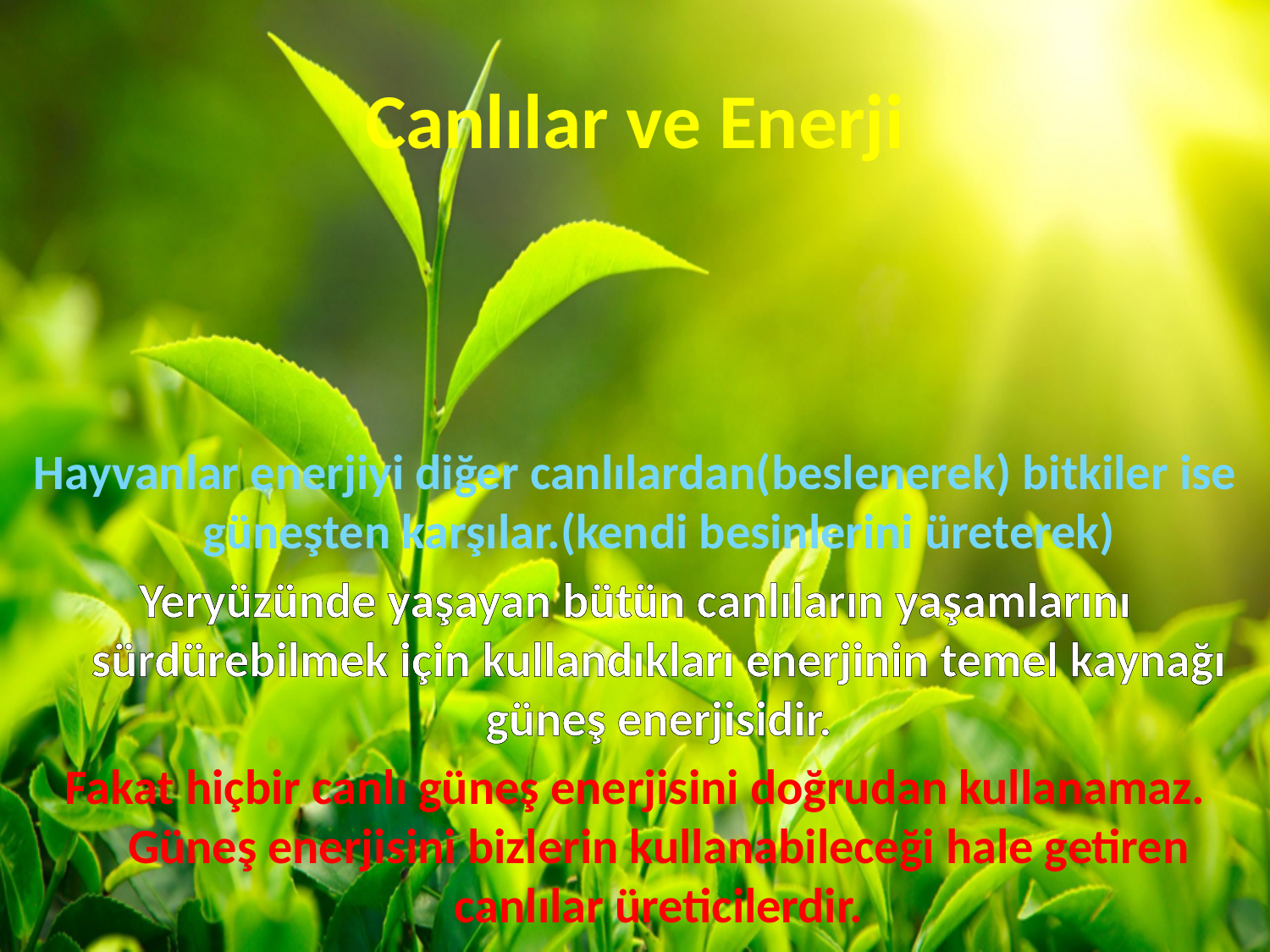

# Canlılar ve Enerji
Hayvanlar enerjiyi diğer canlılardan(beslenerek) bitkiler ise güneşten karşılar.(kendi besinlerini üreterek)
Yeryüzünde yaşayan bütün canlıların yaşamlarını sürdürebilmek için kullandıkları enerjinin temel kaynağı güneş enerjisidir.
Fakat hiçbir canlı güneş enerjisini doğrudan kullanamaz. Güneş enerjisini bizlerin kullanabileceği hale getiren canlılar üreticilerdir.